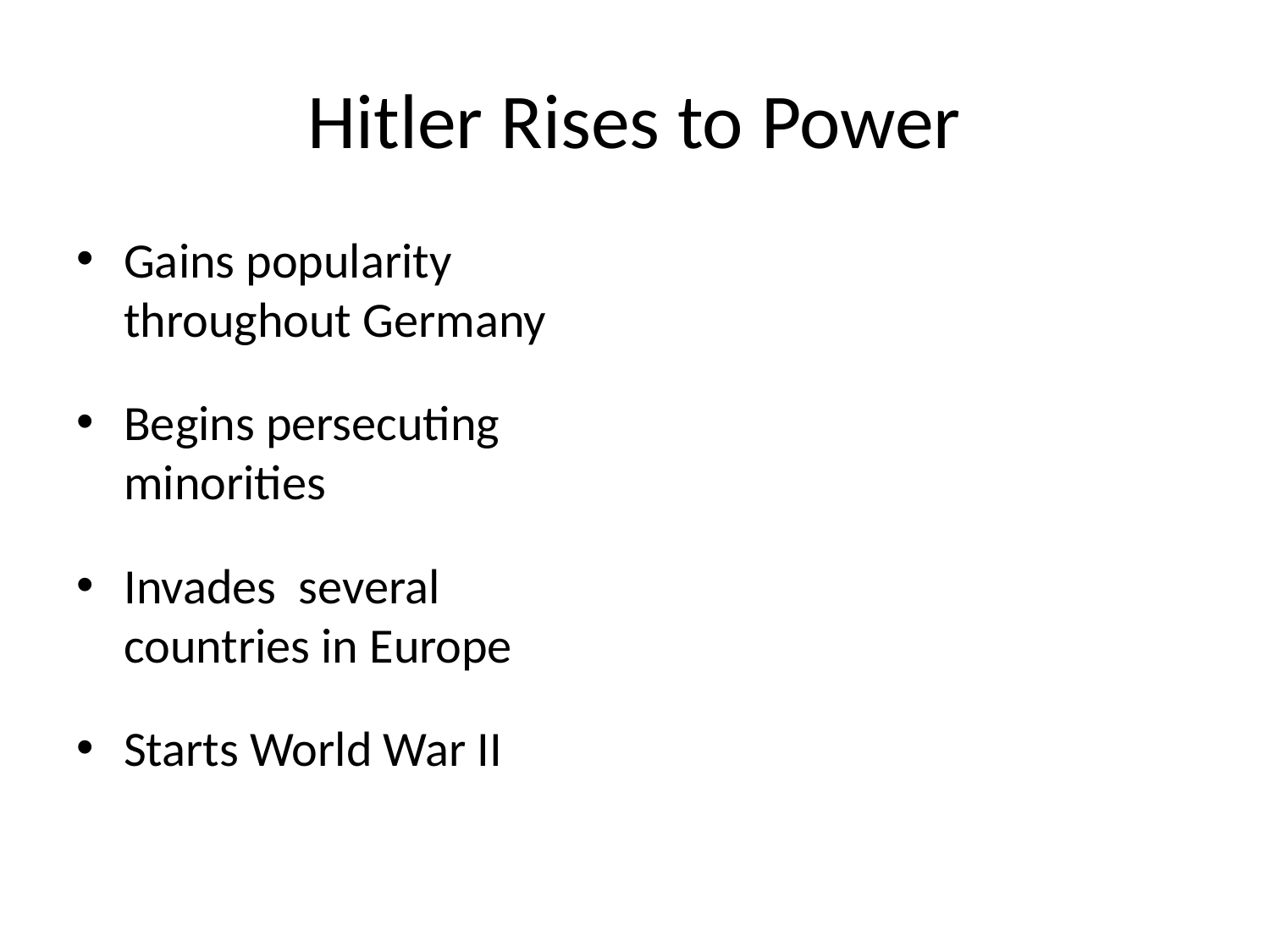

# Hitler Rises to Power
Gains popularity throughout Germany

Begins persecuting minorities

Invades  several countries in Europe

Starts World War II